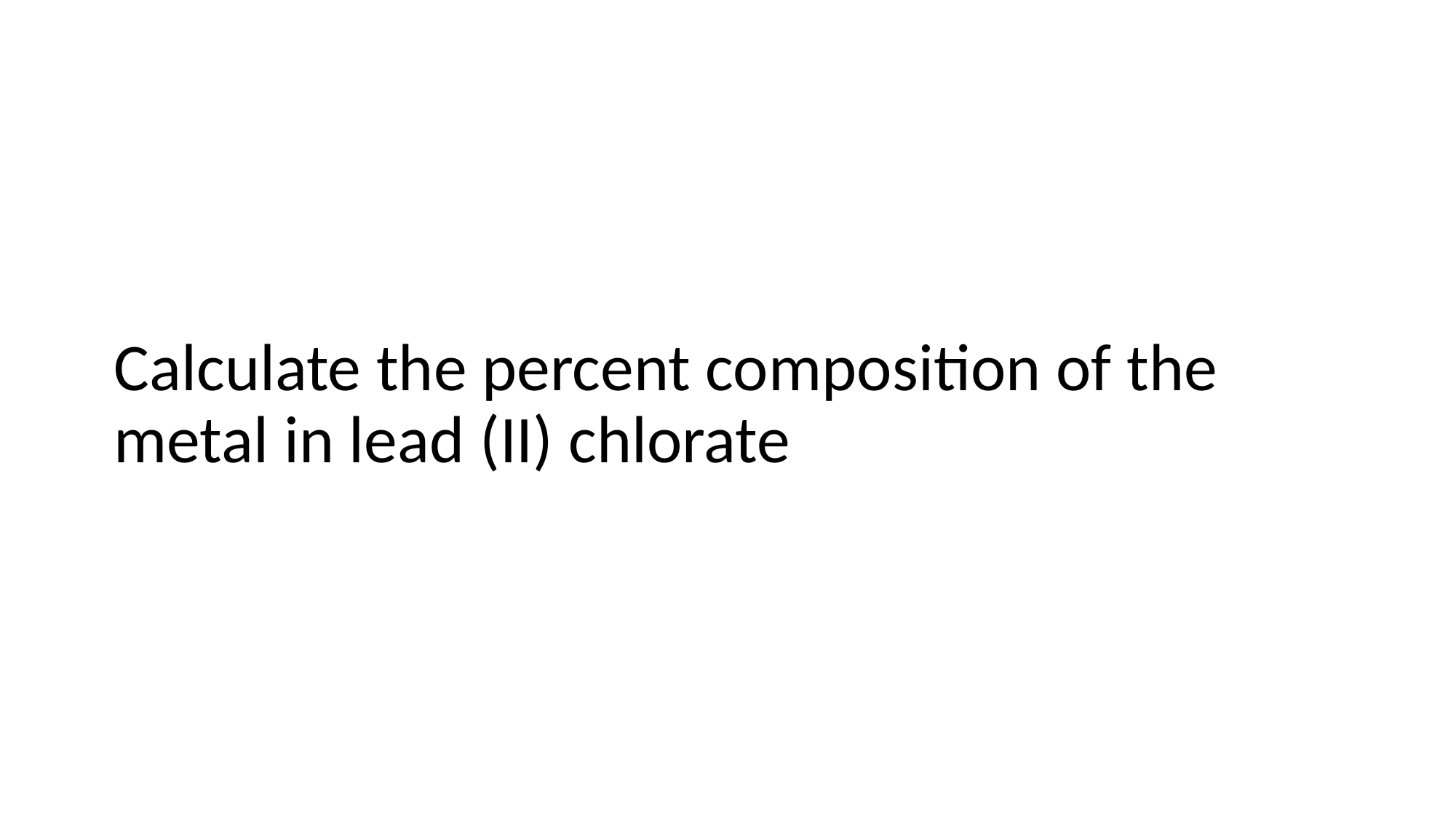

# Calculate the percent composition of the metal in lead (II) chlorate